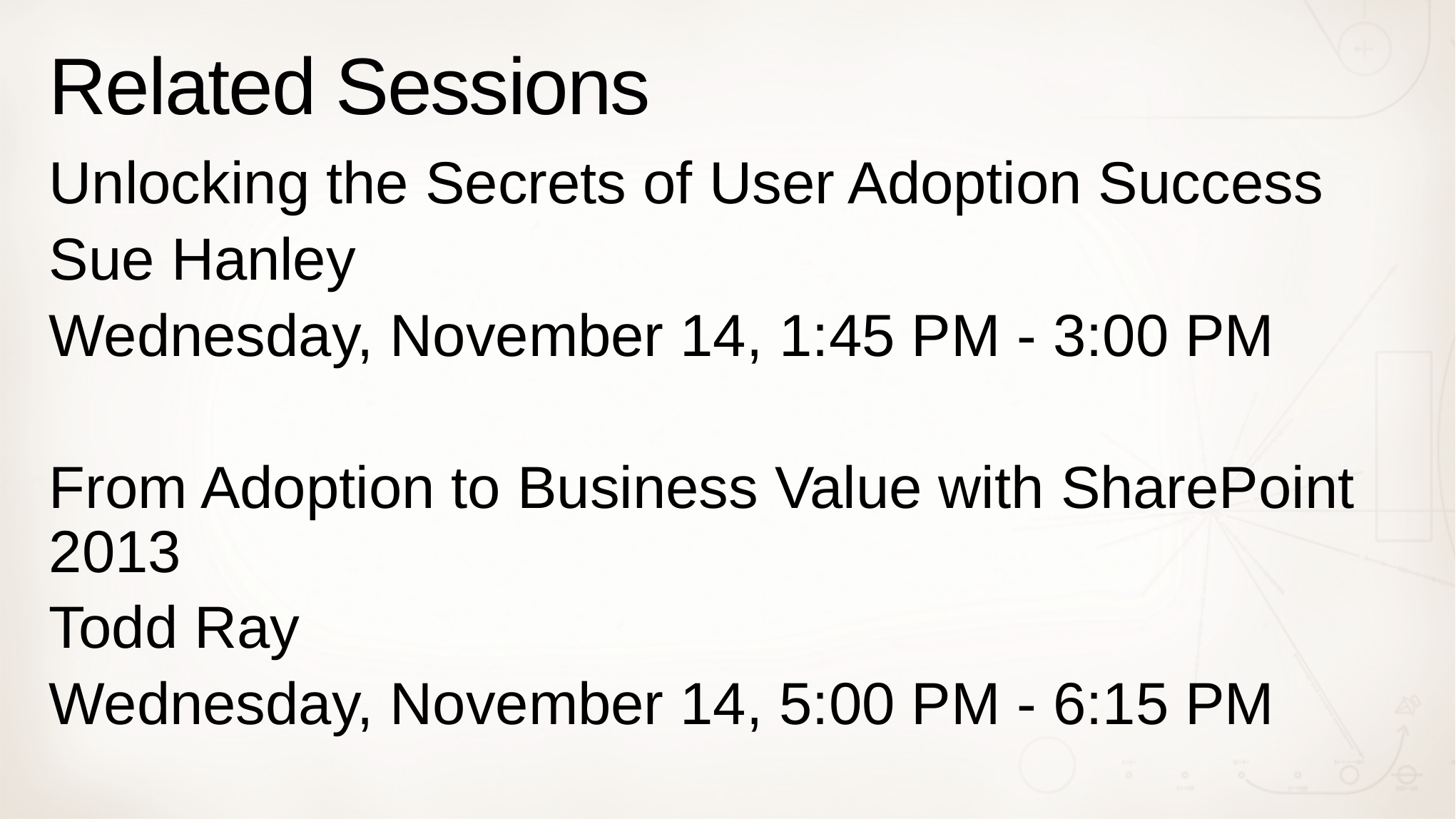

# Related Sessions
Unlocking the Secrets of User Adoption Success
Sue Hanley
Wednesday, November 14, 1:45 PM - 3:00 PM

From Adoption to Business Value with SharePoint 2013
Todd Ray
Wednesday, November 14, 5:00 PM - 6:15 PM